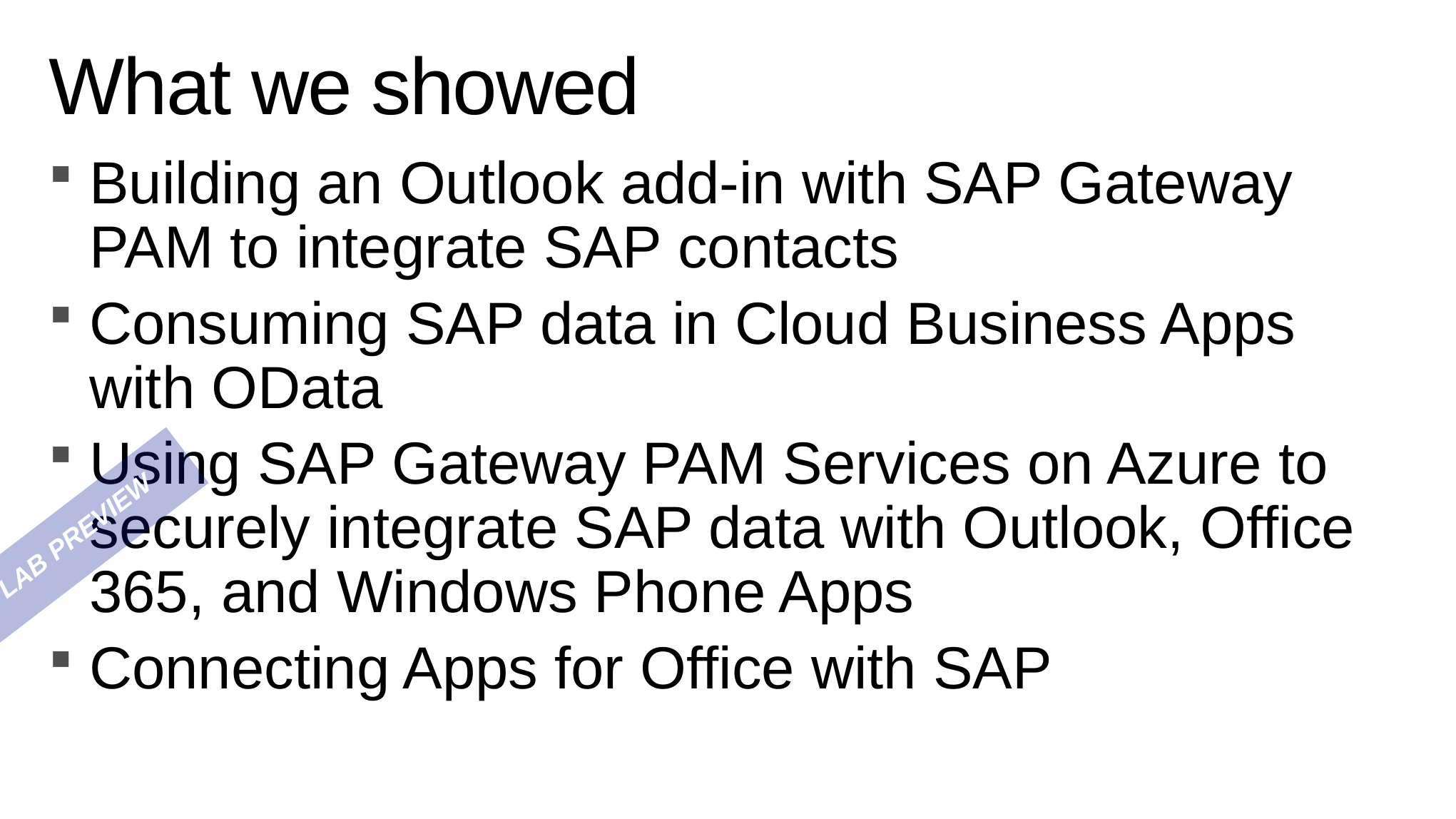

# What we showed
Building an Outlook add-in with SAP Gateway PAM to integrate SAP contacts
Consuming SAP data in Cloud Business Apps with OData
Using SAP Gateway PAM Services on Azure to securely integrate SAP data with Outlook, Office 365, and Windows Phone Apps
Connecting Apps for Office with SAP

LAB PREVIEW